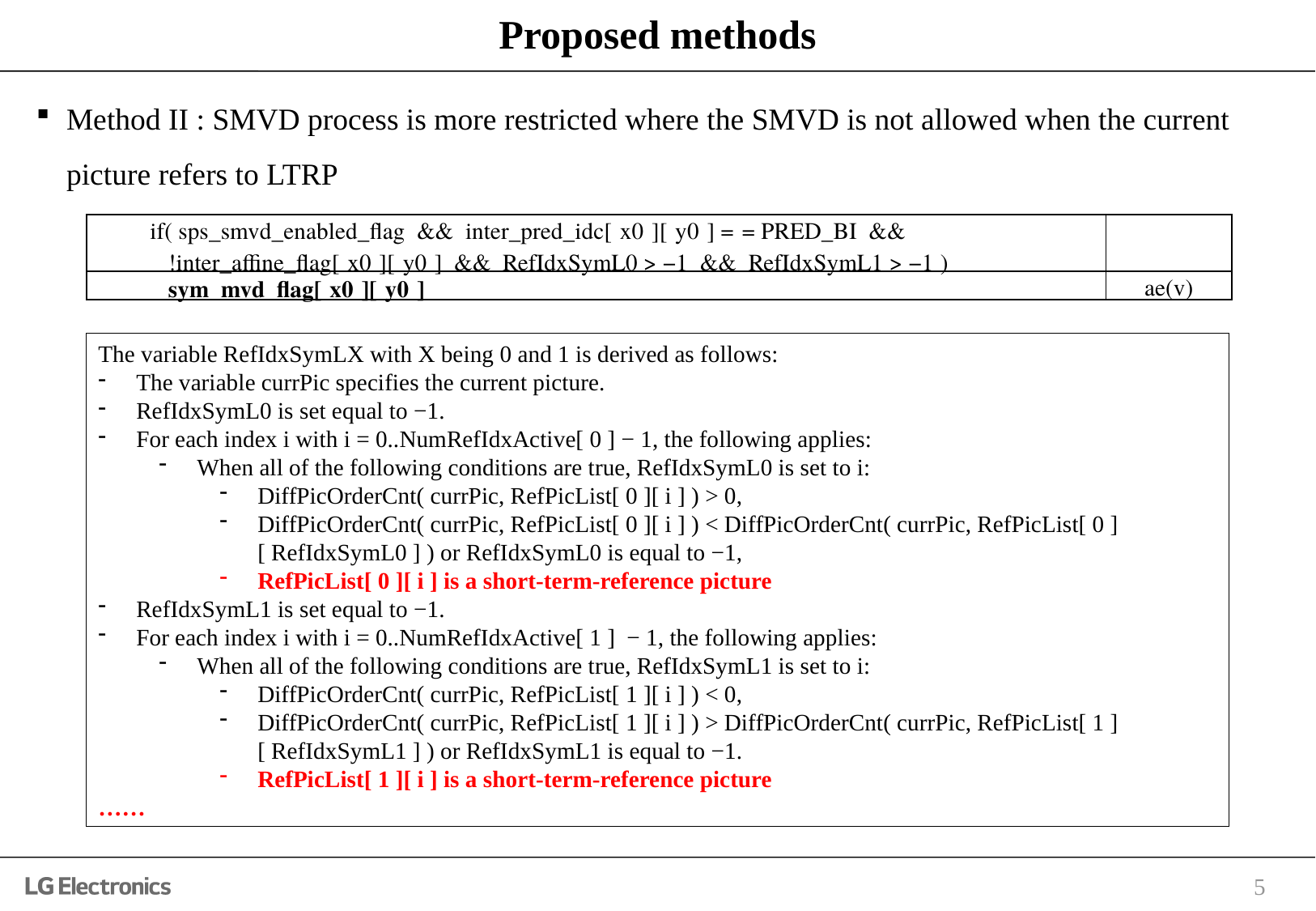

# Proposed methods
Method II : SMVD process is more restricted where the SMVD is not allowed when the current picture refers to LTRP

| if( sps\_smvd\_enabled\_flag && inter\_pred\_idc[ x0 ][ y0 ] = = PRED\_BI && !inter\_affine\_flag[ x0 ][ y0 ] && RefIdxSymL0 > −1 && RefIdxSymL1 > −1 ) |  |
| --- | --- |
| sym\_mvd\_flag[ x0 ][ y0 ] | ae(v) |
The variable RefIdxSymLX with X being 0 and 1 is derived as follows:
The variable currPic specifies the current picture.
RefIdxSymL0 is set equal to −1.
For each index i with i = 0..NumRefIdxActive[ 0 ] − 1, the following applies:
When all of the following conditions are true, RefIdxSymL0 is set to i:
DiffPicOrderCnt( currPic, RefPicList[ 0 ][ i ] ) > 0,
DiffPicOrderCnt( currPic, RefPicList[ 0 ][ i ] ) < DiffPicOrderCnt( currPic, RefPicList[ 0 ][ RefIdxSymL0 ] ) or RefIdxSymL0 is equal to −1,
RefPicList[ 0 ][ i ] is a short-term-reference picture
RefIdxSymL1 is set equal to −1.
For each index i with i = 0..NumRefIdxActive[ 1 ]  − 1, the following applies:
When all of the following conditions are true, RefIdxSymL1 is set to i:
DiffPicOrderCnt( currPic, RefPicList[ 1 ][ i ] ) < 0,
DiffPicOrderCnt( currPic, RefPicList[ 1 ][ i ] ) > DiffPicOrderCnt( currPic, RefPicList[ 1 ][ RefIdxSymL1 ] ) or RefIdxSymL1 is equal to −1.
RefPicList[ 1 ][ i ] is a short-term-reference picture
……
5